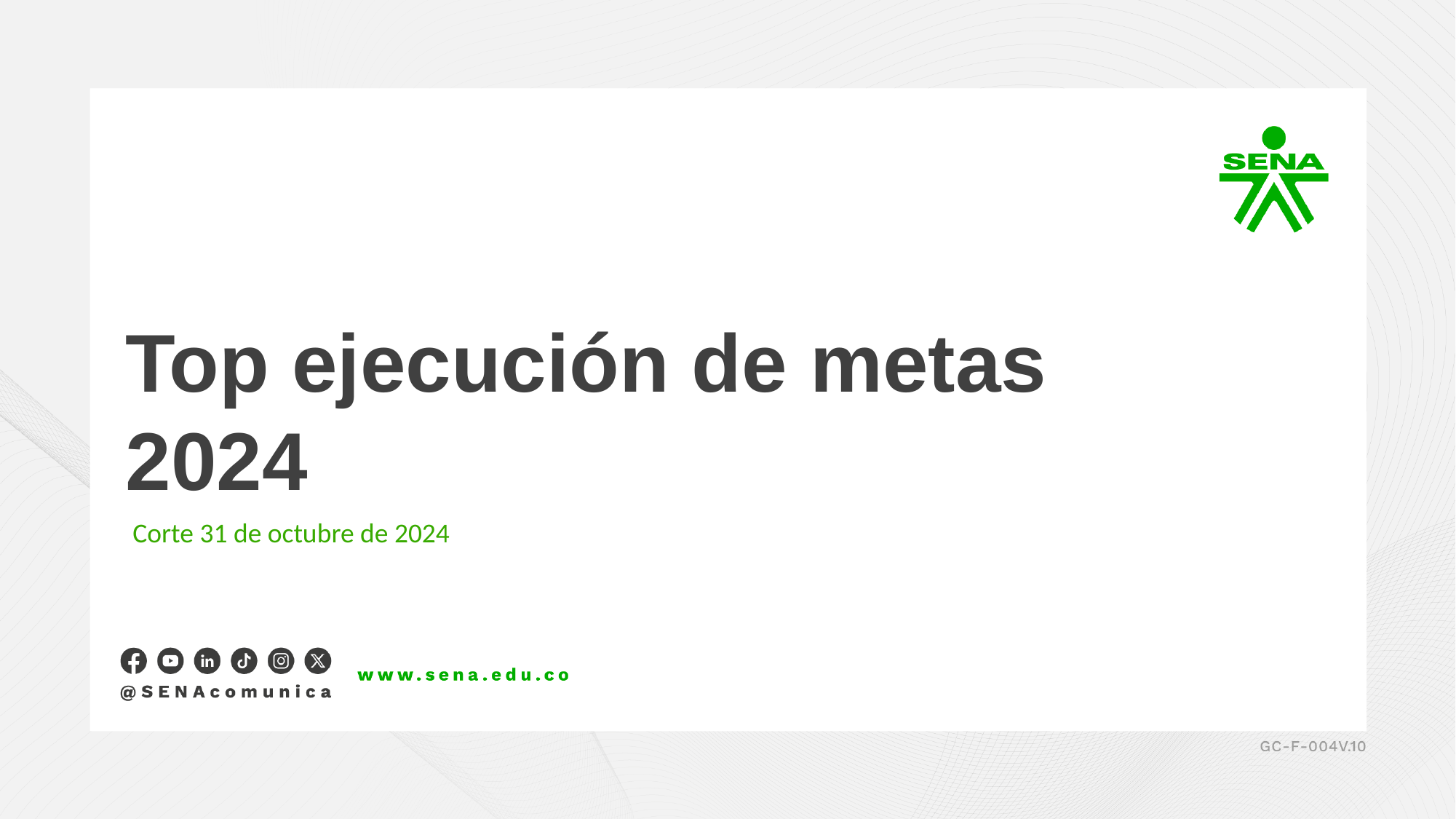

Top ejecución de metas 2024
Corte 31 de octubre de 2024